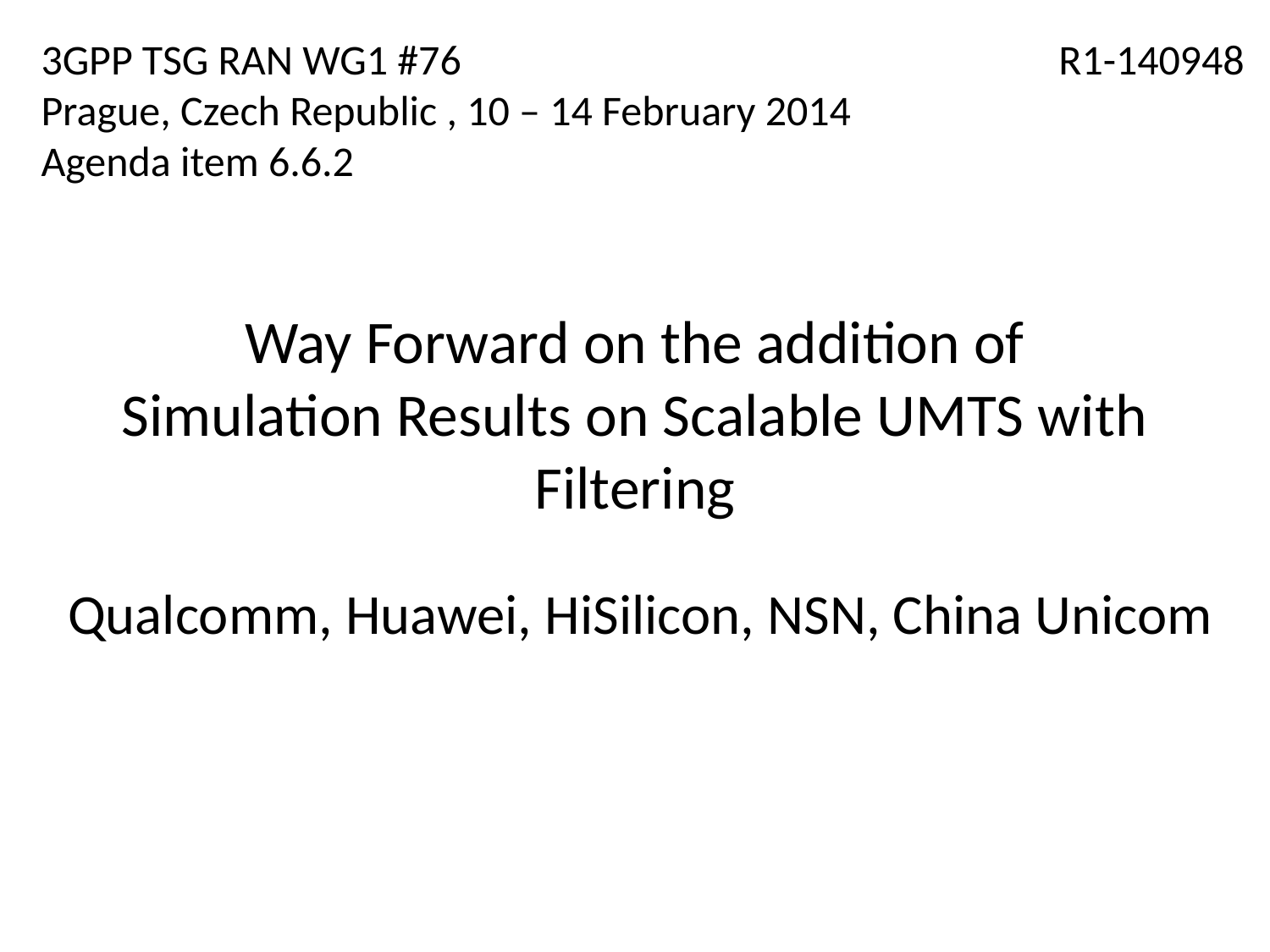

3GPP TSG RAN WG1 #76
Prague, Czech Republic , 10 – 14 February 2014
Agenda item 6.6.2
R1-140948
# Way Forward on the addition of Simulation Results on Scalable UMTS with Filtering
Qualcomm, Huawei, HiSilicon, NSN, China Unicom